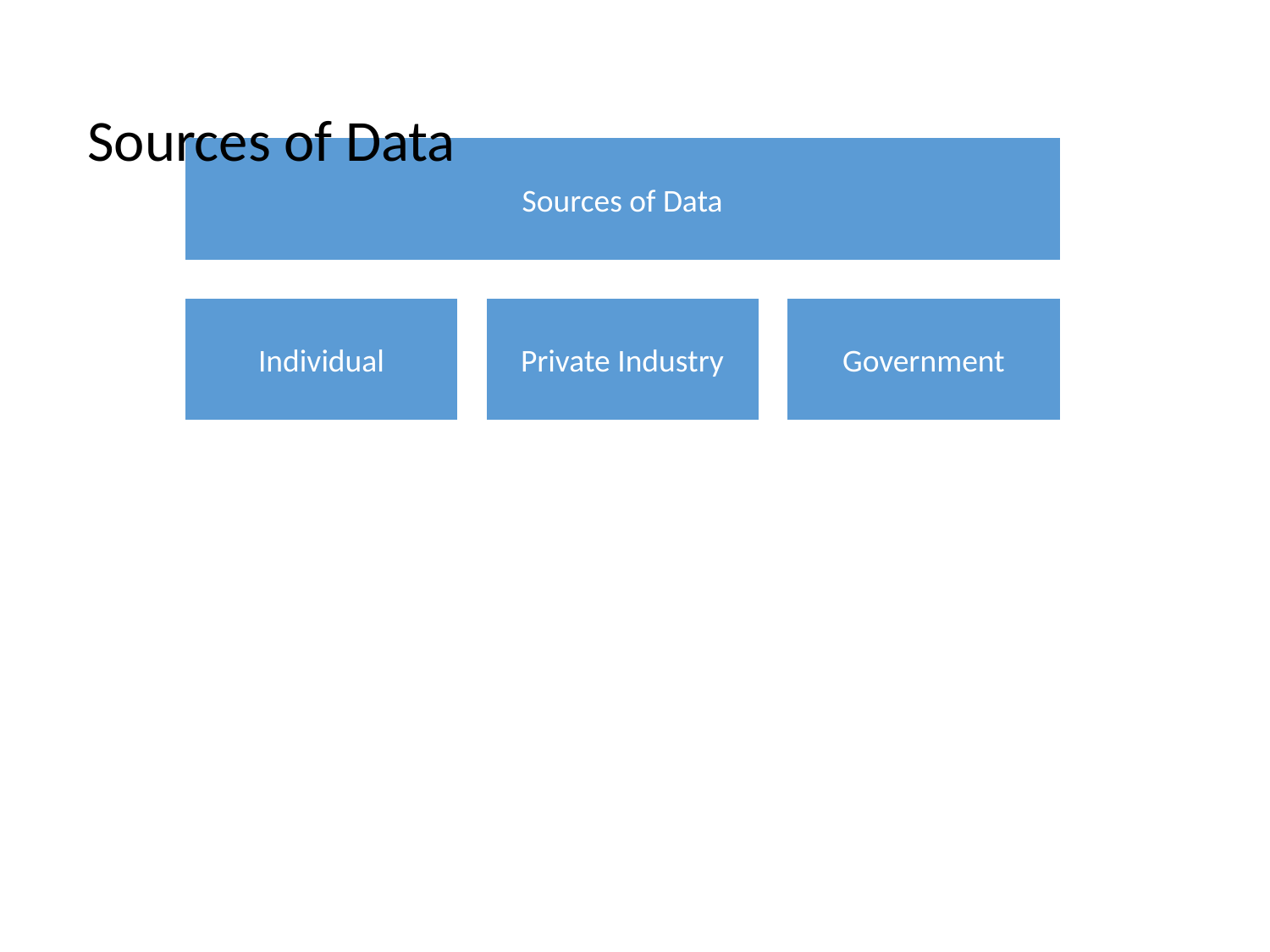

# Sources of Data
Sources of Data
Individual
Private Industry
Government